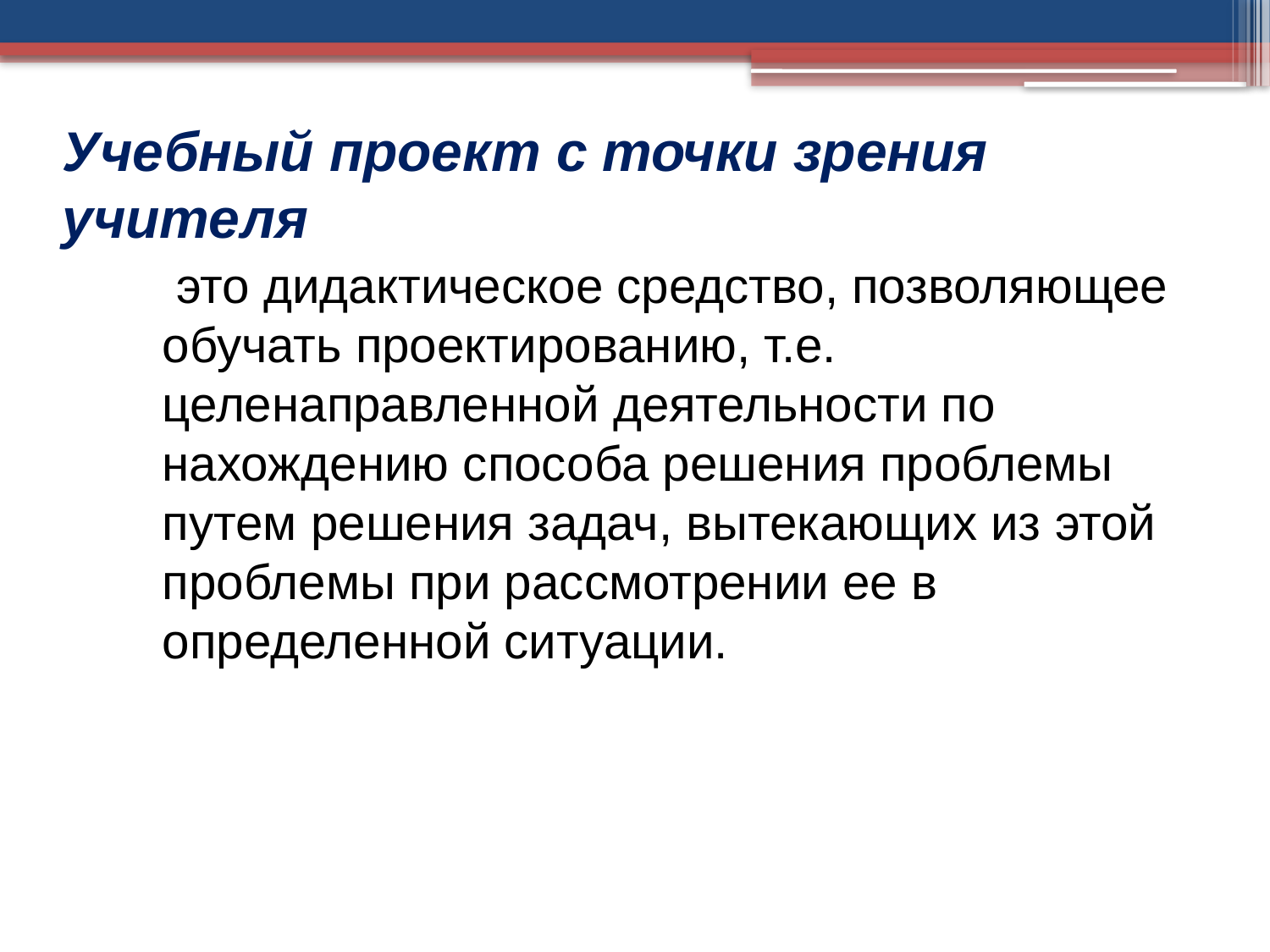

# Учебный проект с точки зрения учителя
    это дидактическое средство, позволяющее обучать проектированию, т.е. целенаправленной деятельности по нахождению способа решения проблемы путем решения задач, вытекающих из этой проблемы при рассмотрении ее в определенной ситуации.